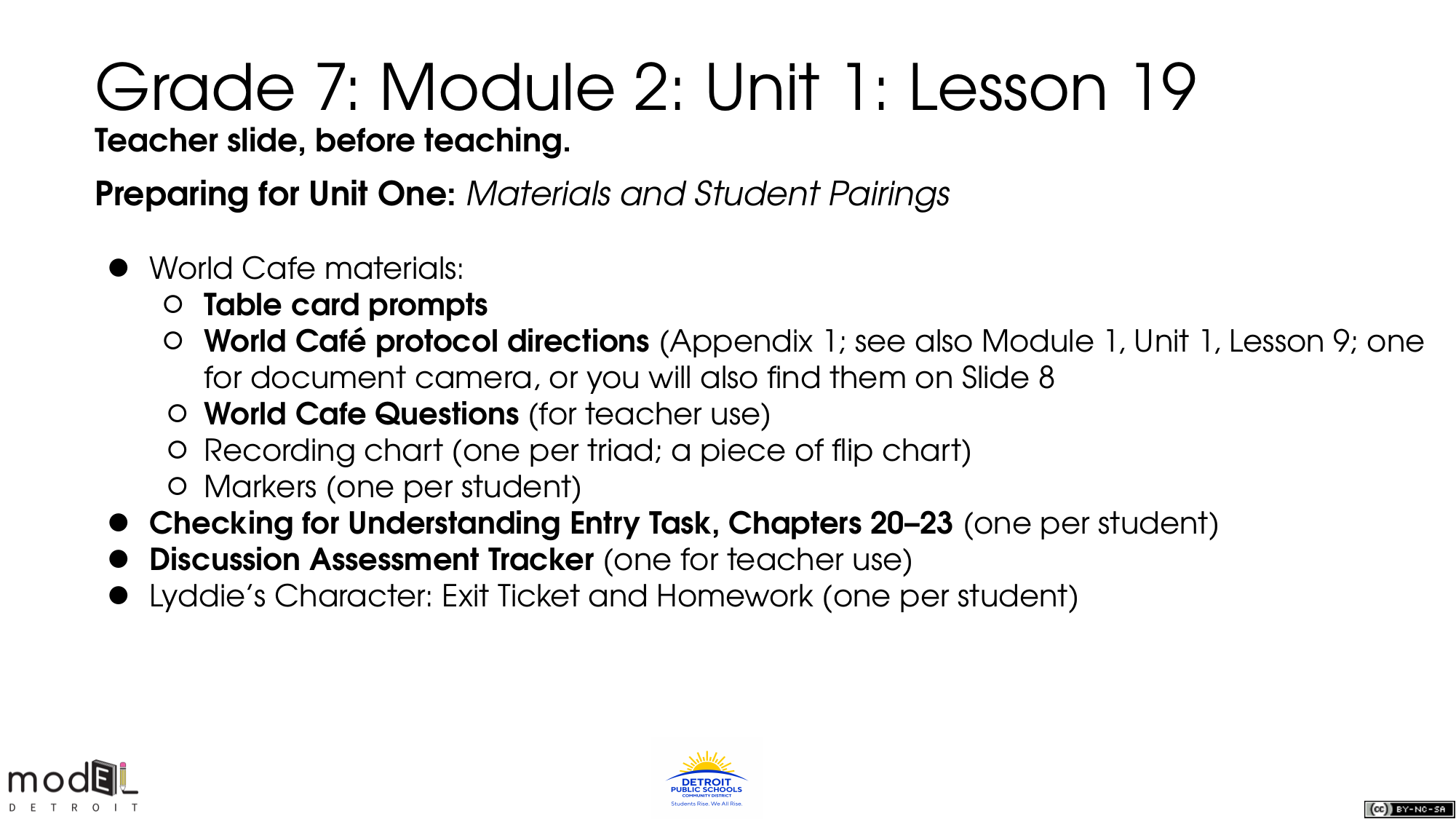

Grade 7: Module 2: Unit 1: Lesson 19
Teacher slide, before teaching.
Preparing for Unit One: Materials and Student Pairings

World Cafe materials:
Table card prompts
World Café protocol directions (Appendix 1; see also Module 1, Unit 1, Lesson 9; one for document camera, or you will also find them on Slide 8
World Cafe Questions (for teacher use)
Recording chart (one per triad; a piece of flip chart)
Markers (one per student)
Checking for Understanding Entry Task, Chapters 20–23 (one per student)
Discussion Assessment Tracker (one for teacher use)
Lyddie’s Character: Exit Ticket and Homework (one per student)